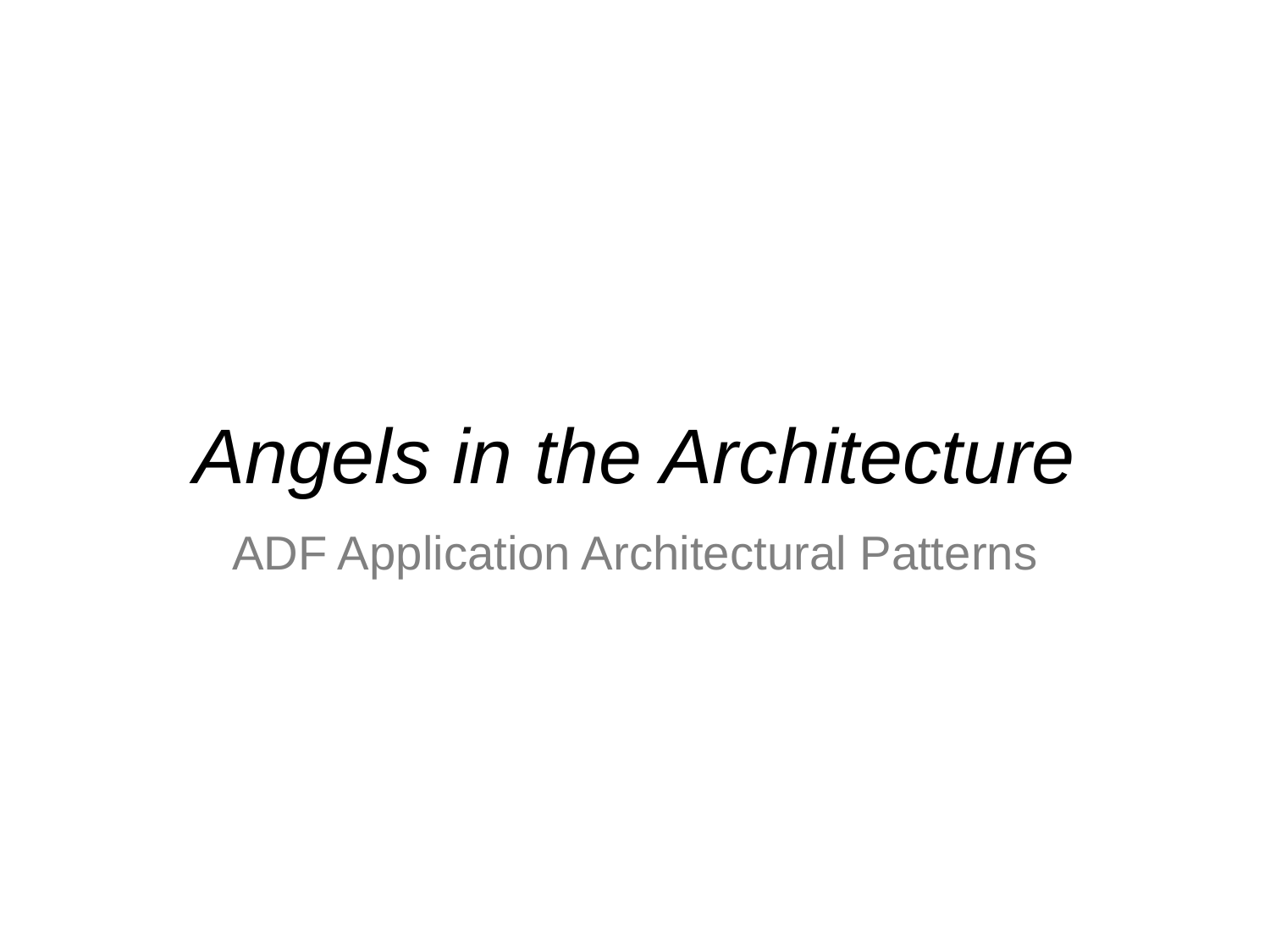

#
Angels in the Architecture
ADF Application Architectural Patterns